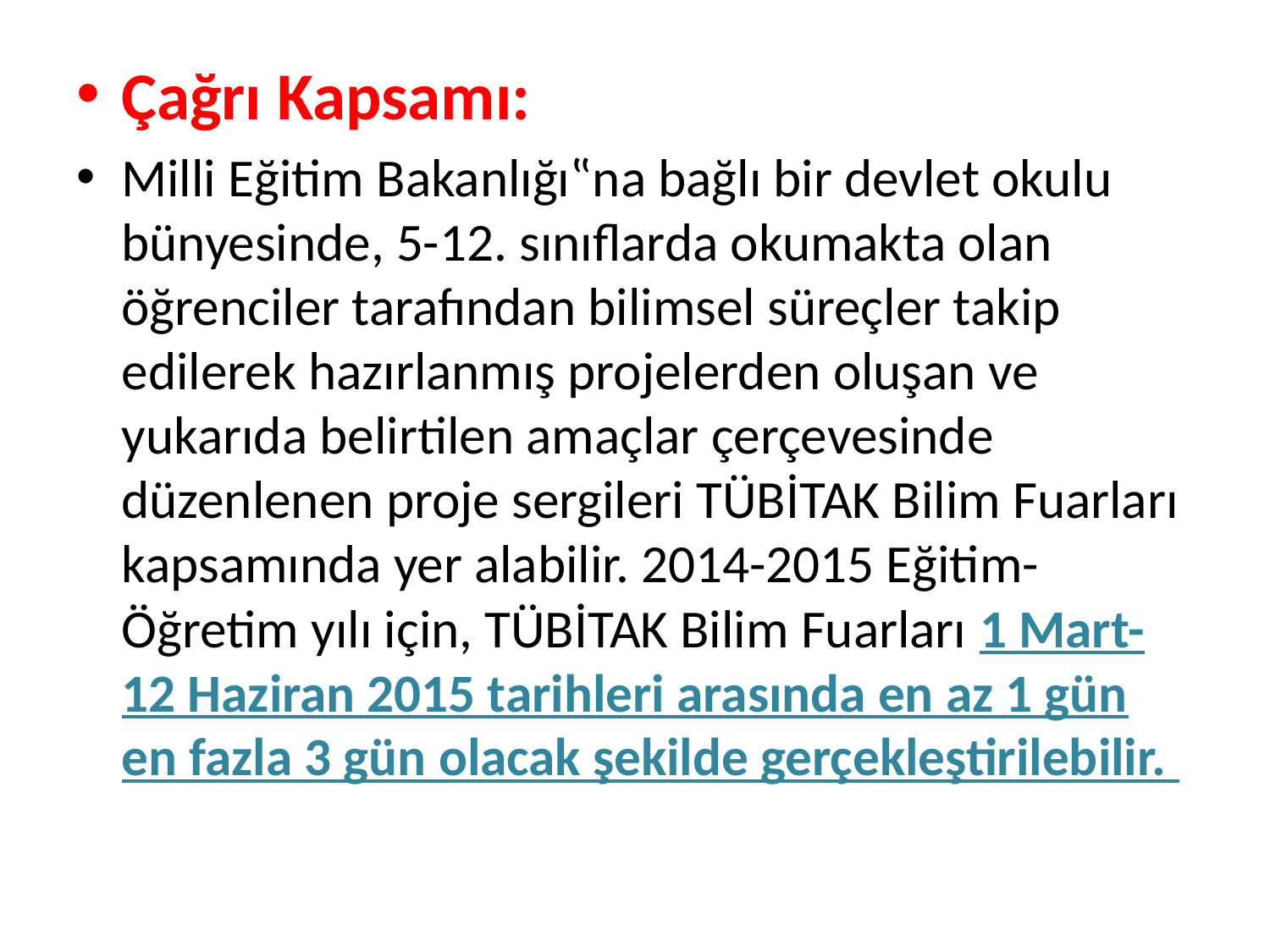

#
Çağrı Kapsamı:
Milli Eğitim Bakanlığı‟na bağlı bir devlet okulu bünyesinde, 5-12. sınıflarda okumakta olan öğrenciler tarafından bilimsel süreçler takip edilerek hazırlanmış projelerden oluşan ve yukarıda belirtilen amaçlar çerçevesinde düzenlenen proje sergileri TÜBİTAK Bilim Fuarları kapsamında yer alabilir. 2014-2015 Eğitim-Öğretim yılı için, TÜBİTAK Bilim Fuarları 1 Mart-12 Haziran 2015 tarihleri arasında en az 1 gün en fazla 3 gün olacak şekilde gerçekleştirilebilir.